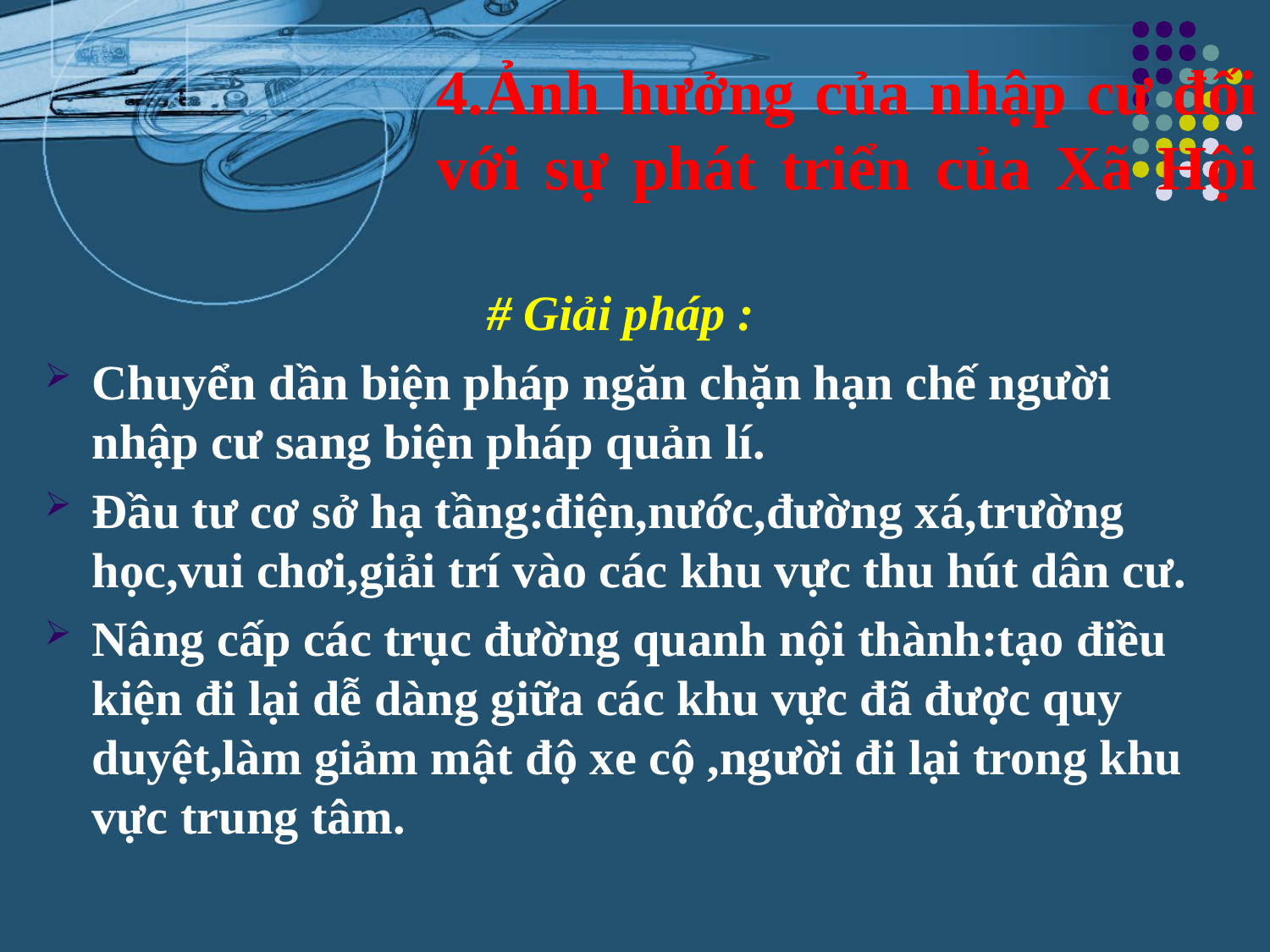

# 4.Ảnh hưởng của nhập cư đối với sự phát triển của Xã Hội
 			     # Giải pháp :
Chuyển dần biện pháp ngăn chặn hạn chế người nhập cư sang biện pháp quản lí.
Đầu tư cơ sở hạ tầng:điện,nước,đường xá,trường học,vui chơi,giải trí vào các khu vực thu hút dân cư.
Nâng cấp các trục đường quanh nội thành:tạo điều kiện đi lại dễ dàng giữa các khu vực đã được quy duyệt,làm giảm mật độ xe cộ ,người đi lại trong khu vực trung tâm.